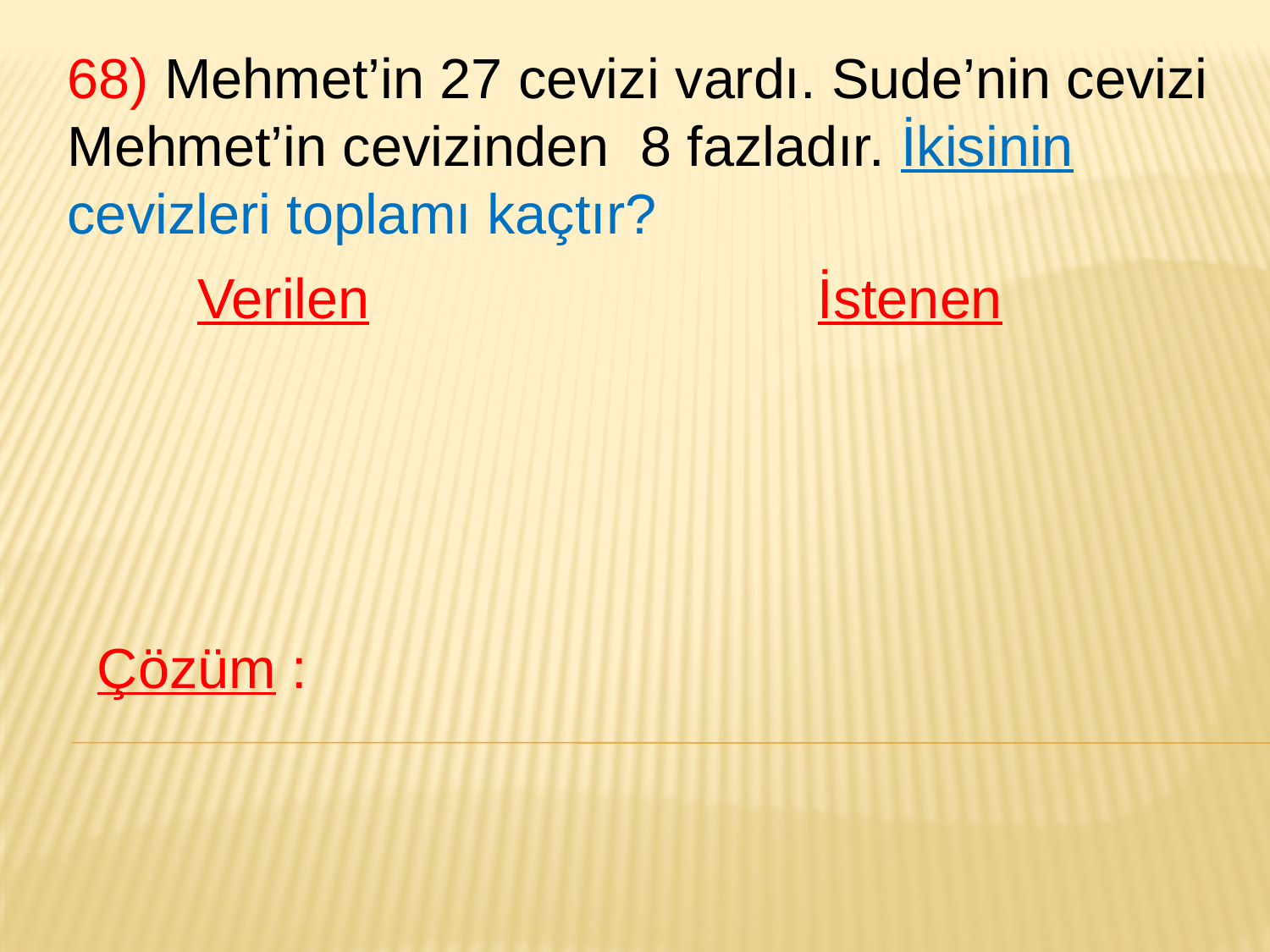

68) Mehmet’in 27 cevizi vardı. Sude’nin cevizi Mehmet’in cevizinden  8 fazladır. İkisinin cevizleri toplamı kaçtır?

Verilen
İstenen
Çözüm :